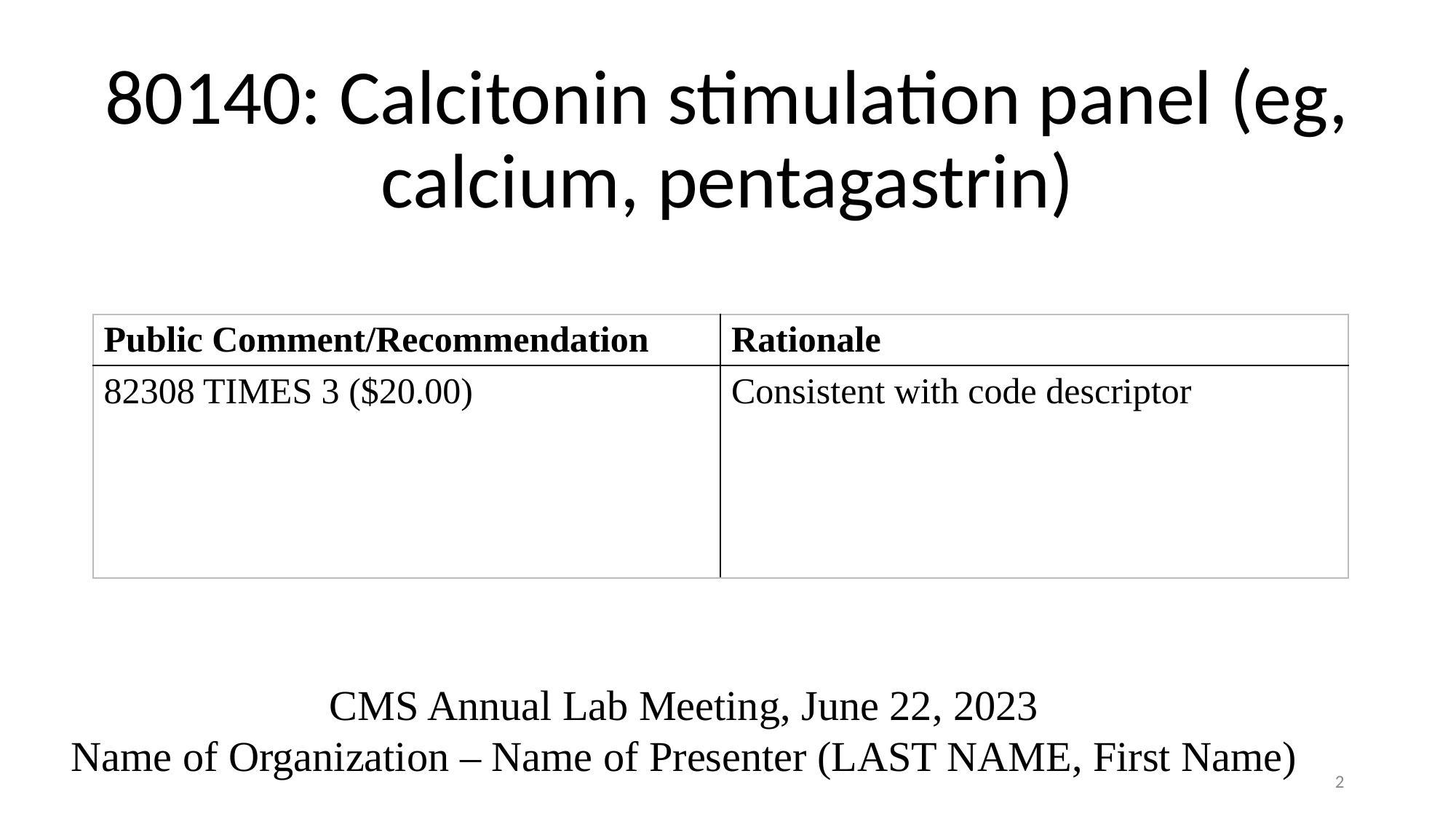

# 80140: Calcitonin stimulation panel (eg, calcium, pentagastrin)
| Public Comment/Recommendation | Rationale |
| --- | --- |
| 82308 TIMES 3 ($20.00) | Consistent with code descriptor |
CMS Annual Lab Meeting, June 22, 2023
Name of Organization – Name of Presenter (LAST NAME, First Name)

2